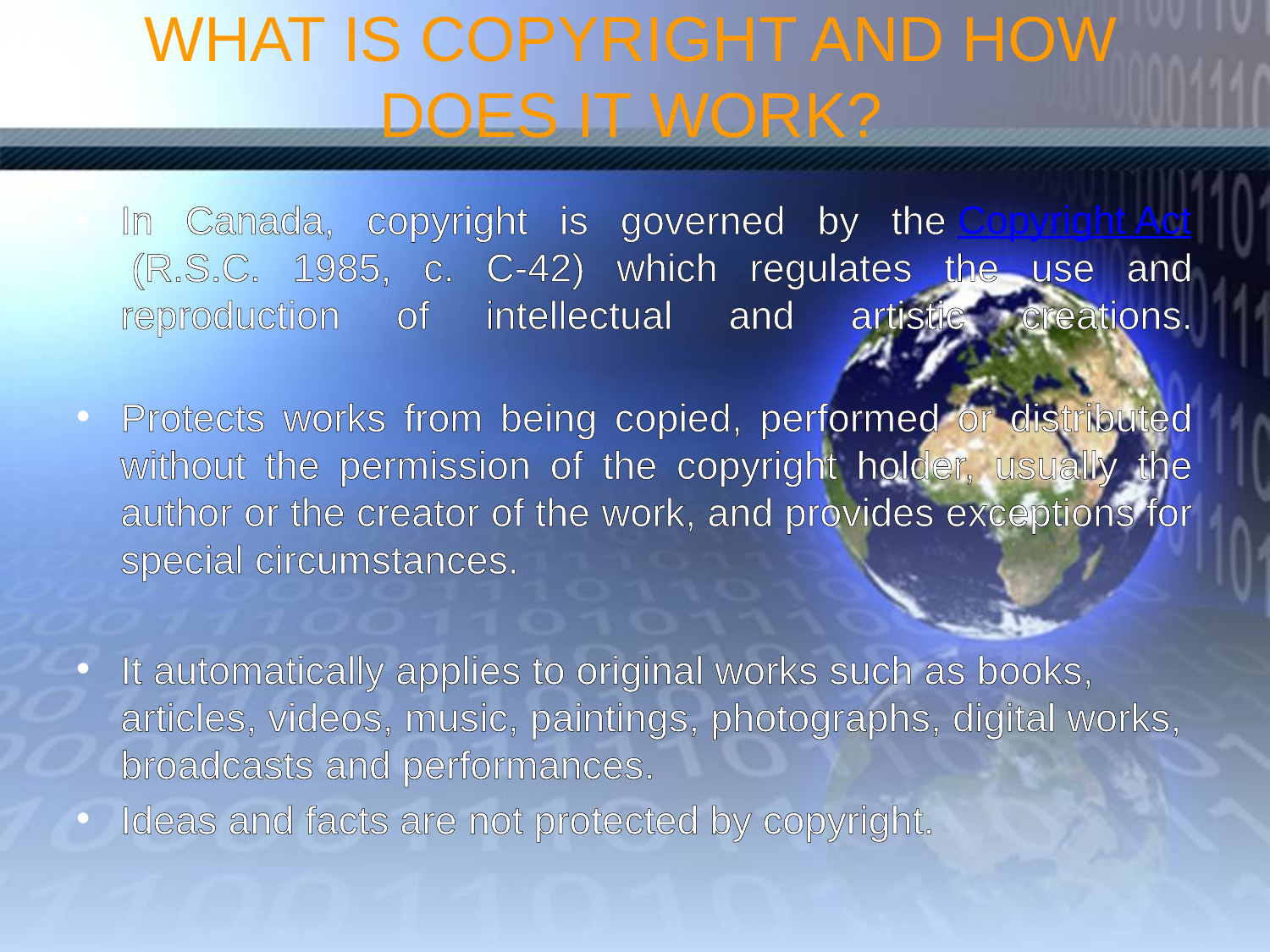

# WHAT IS COPYRIGHT AND HOW DOES IT WORK?
In Canada, copyright is governed by the Copyright Act (R.S.C. 1985, c. C-42) which regulates the use and reproduction of intellectual and artistic creations.
Protects works from being copied, performed or distributed without the permission of the copyright holder, usually the author or the creator of the work, and provides exceptions for special circumstances.

It automatically applies to original works such as books, articles, videos, music, paintings, photographs, digital works, broadcasts and performances.
Ideas and facts are not protected by copyright.